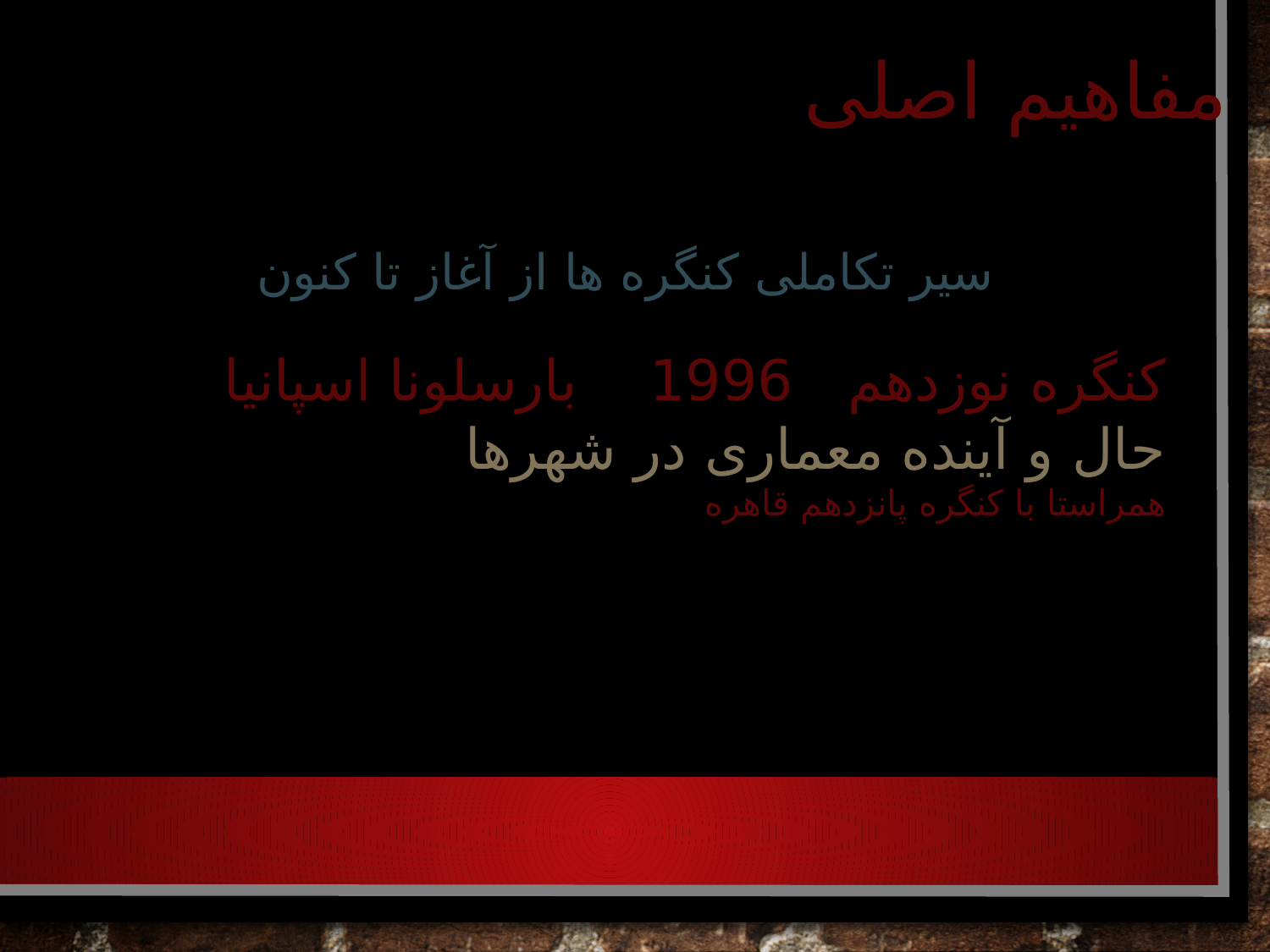

مفاهیم اصلی
#
سیر تکاملی کنگره ها از آغاز تا کنون

کنگره نوزدهم   1996    بارسلونا اسپانیا
حال و آینده معماری در شهرها
همراستا با کنگره پانزدهم قاهره